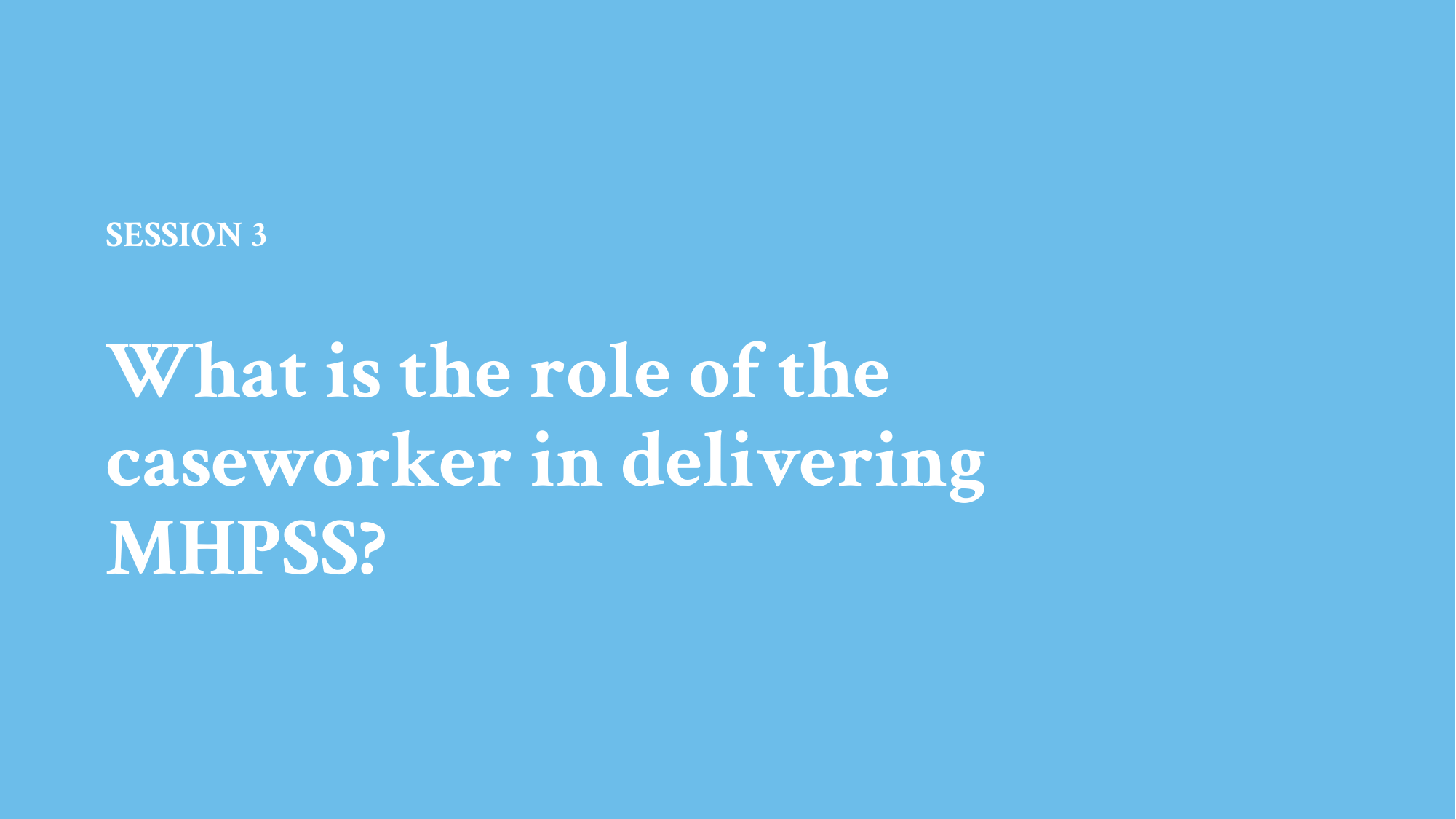

SESSION 3
What is the role of the caseworker in delivering MHPSS?